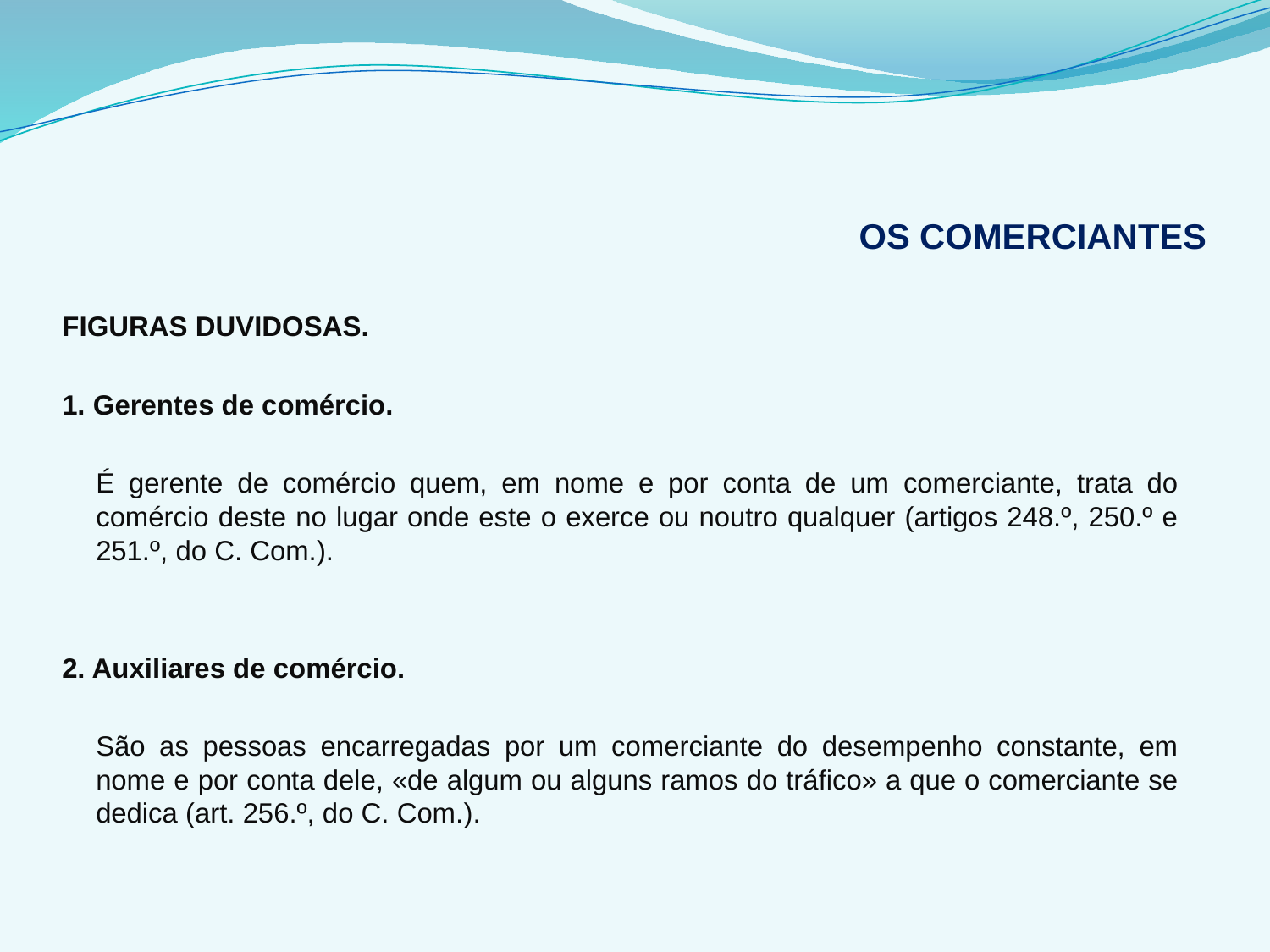

# OS COMERCIANTES

FIGURAS DUVIDOSAS.

1. Gerentes de comércio.

	É gerente de comércio quem, em nome e por conta de um comerciante, trata do comércio deste no lugar onde este o exerce ou noutro qualquer (artigos 248.º, 250.º e 251.º, do C. Com.).

2. Auxiliares de comércio.

	São as pessoas encarregadas por um comerciante do desempenho constante, em nome e por conta dele, «de algum ou alguns ramos do tráfico» a que o comerciante se dedica (art. 256.º, do C. Com.).